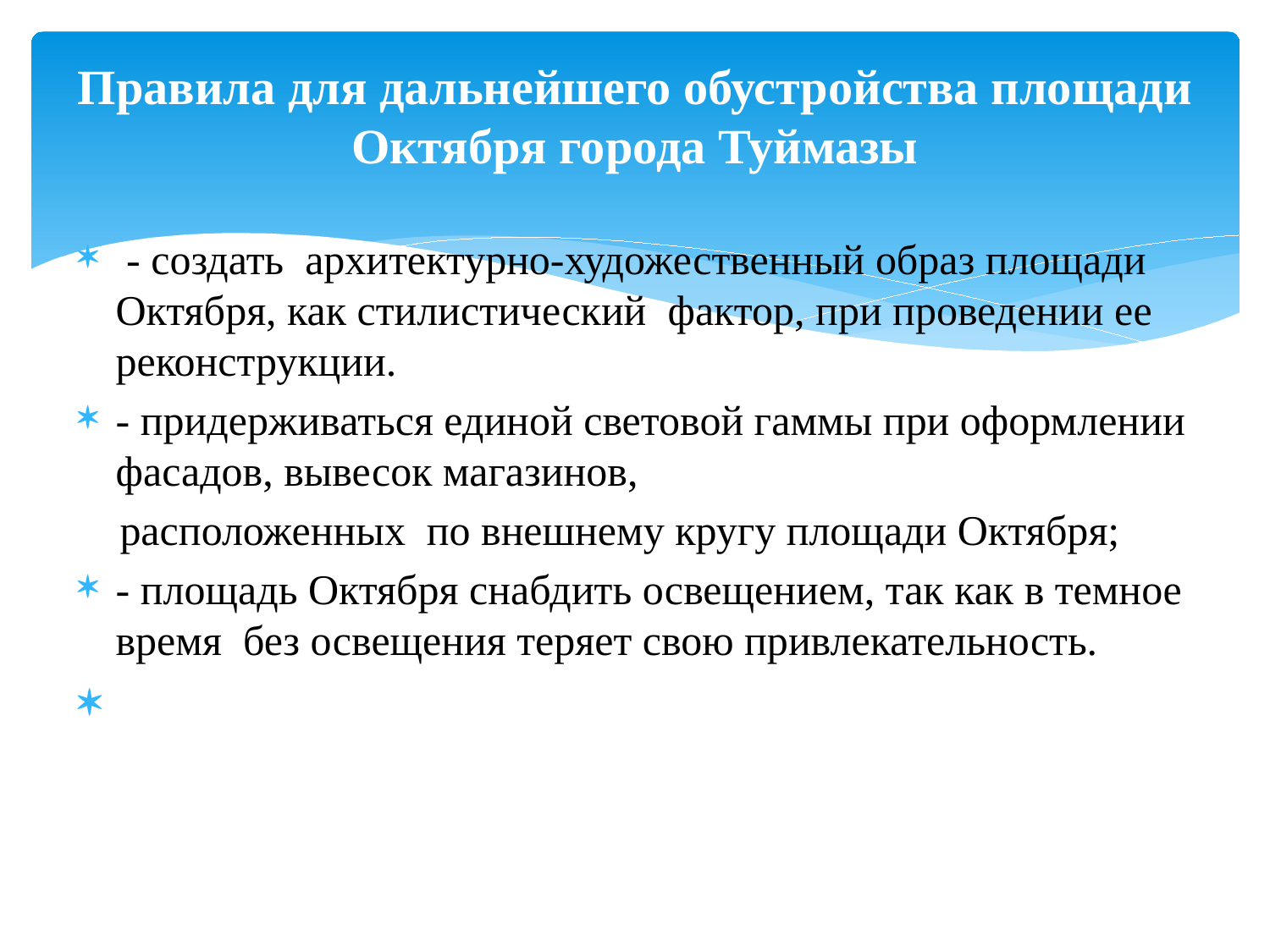

# Правила для дальнейшего обустройства площади Октября города Туймазы
 - создать  архитектурно-художественный образ площади Октября, как стилистический  фактор, при проведении ее  реконструкции.
- придерживаться единой световой гаммы при оформлении фасадов, вывесок магазинов,
    расположенных  по внешнему кругу площади Октября;
- площадь Октября снабдить освещением, так как в темное время  без освещения теряет свою привлекательность.